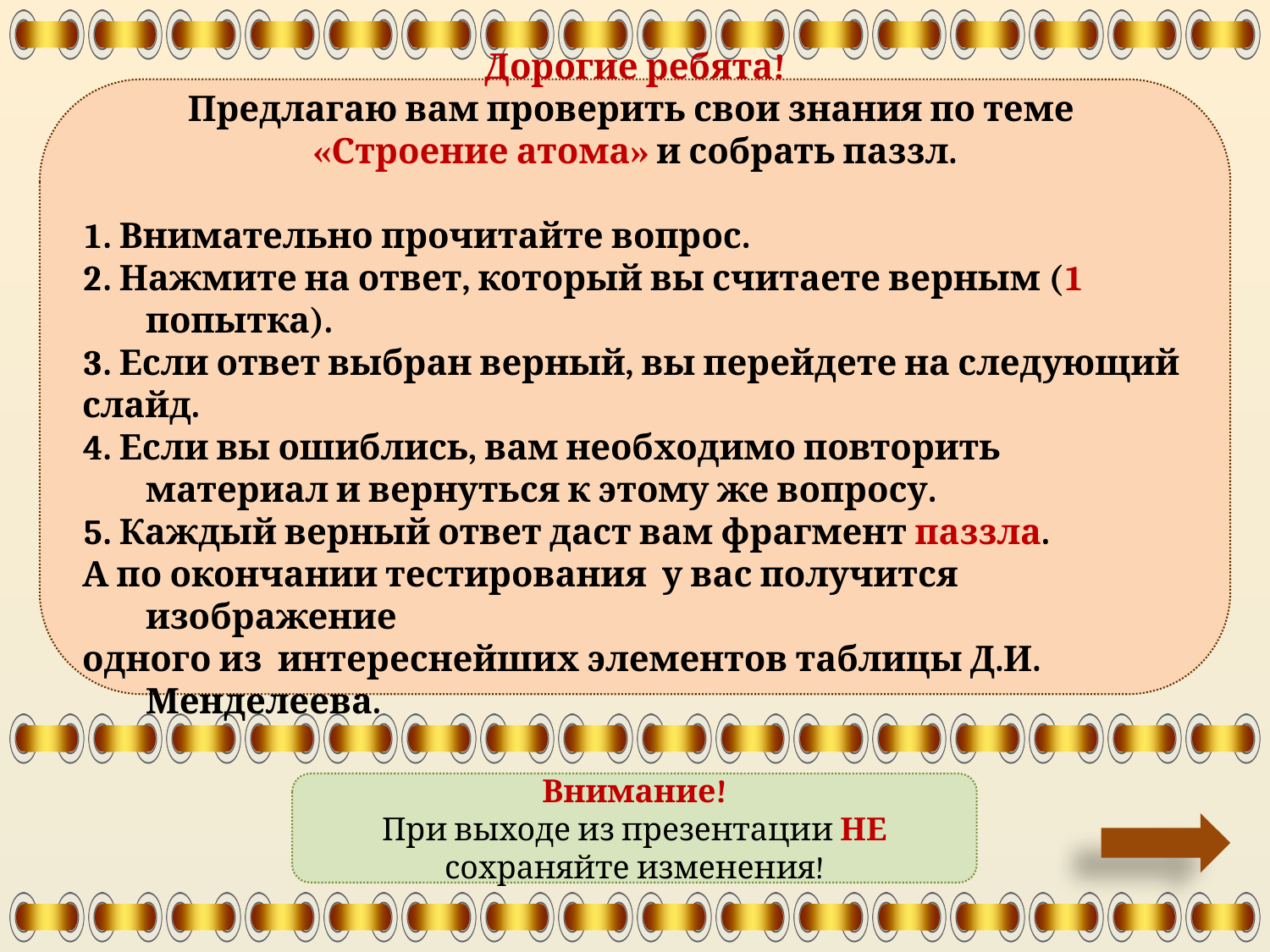

Дорогие ребята!
Предлагаю вам проверить свои знания по теме
«Строение атома» и собрать паззл.

1. Внимательно прочитайте вопрос.
2. Нажмите на ответ, который вы считаете верным (1 попытка).
3. Если ответ выбран верный, вы перейдете на следующий
слайд.
4. Если вы ошиблись, вам необходимо повторить материал и вернуться к этому же вопросу.
5. Каждый верный ответ даст вам фрагмент паззла.
А по окончании тестирования  у вас получится изображение
одного из  интереснейших элементов таблицы Д.И. Менделеева.

Внимание!
При выходе из презентации НЕ сохраняйте изменения!